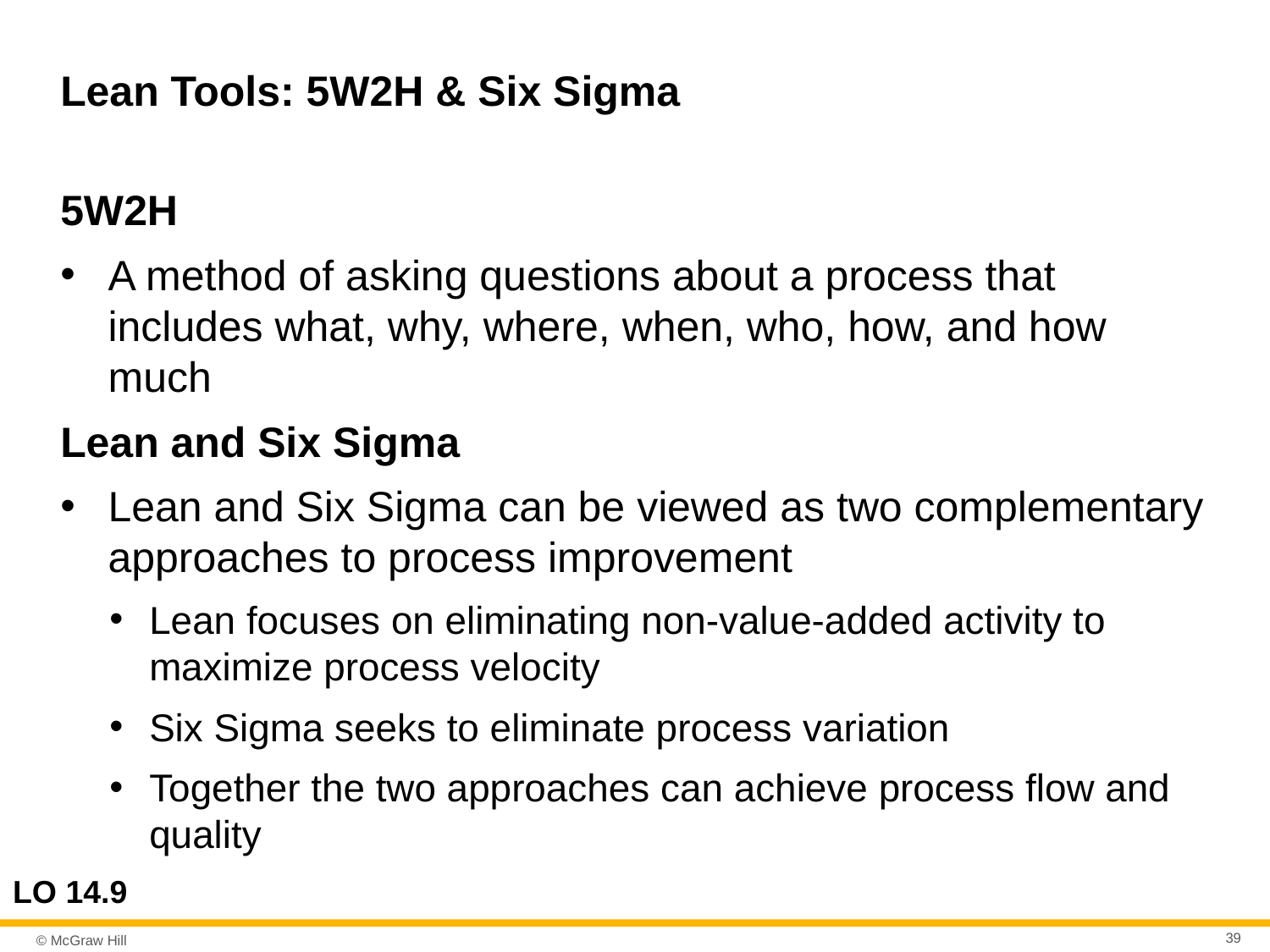

# Lean Tools: 5W2H & Six Sigma
5W2H
A method of asking questions about a process that includes what, why, where, when, who, how, and how much
Lean and Six Sigma
Lean and Six Sigma can be viewed as two complementary approaches to process improvement
Lean focuses on eliminating non-value-added activity to maximize process velocity
Six Sigma seeks to eliminate process variation
Together the two approaches can achieve process flow and quality
LO 14.9